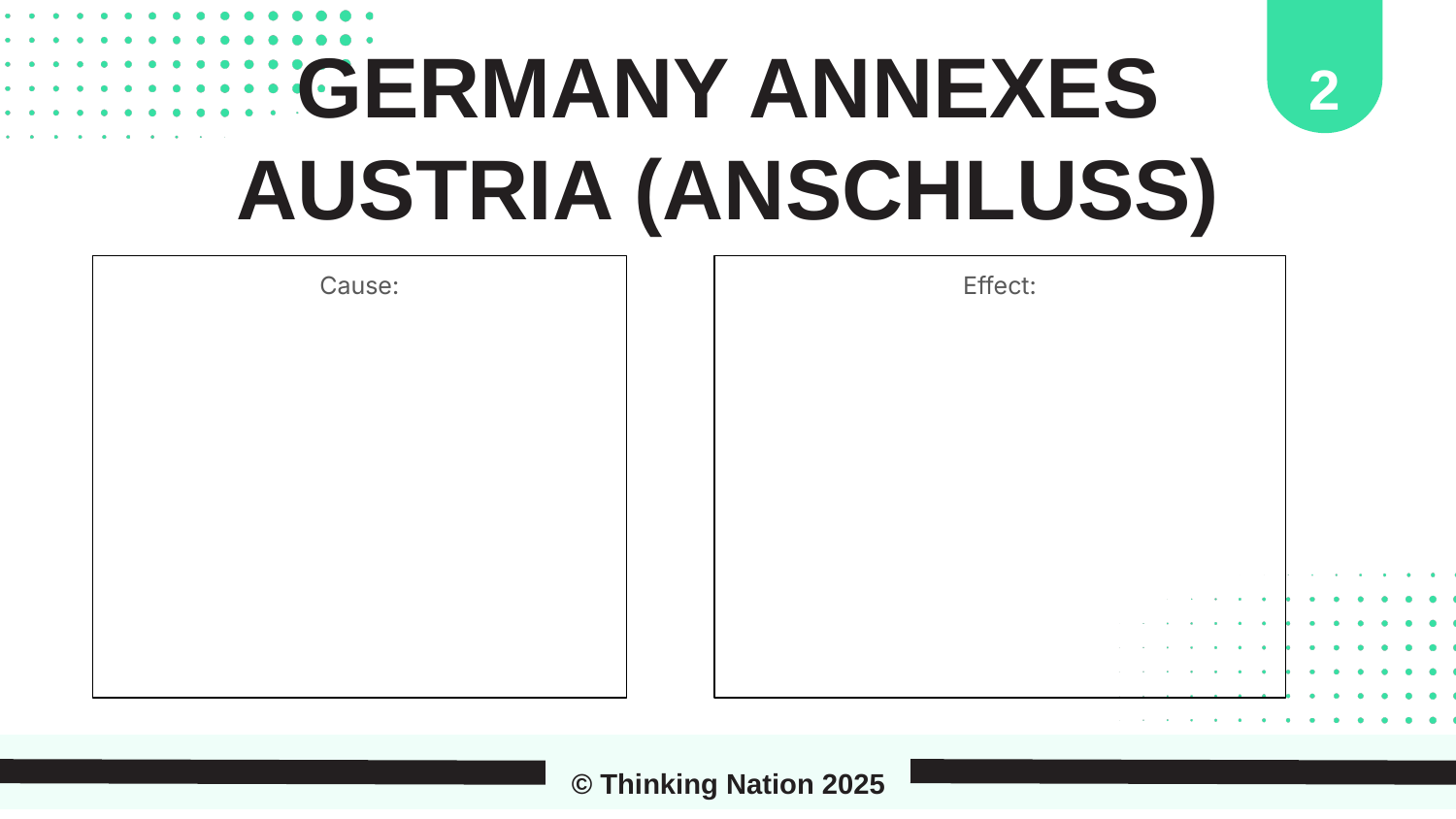

2
GERMANY ANNEXES AUSTRIA (ANSCHLUSS)
Cause:

Effect:

© Thinking Nation 2025